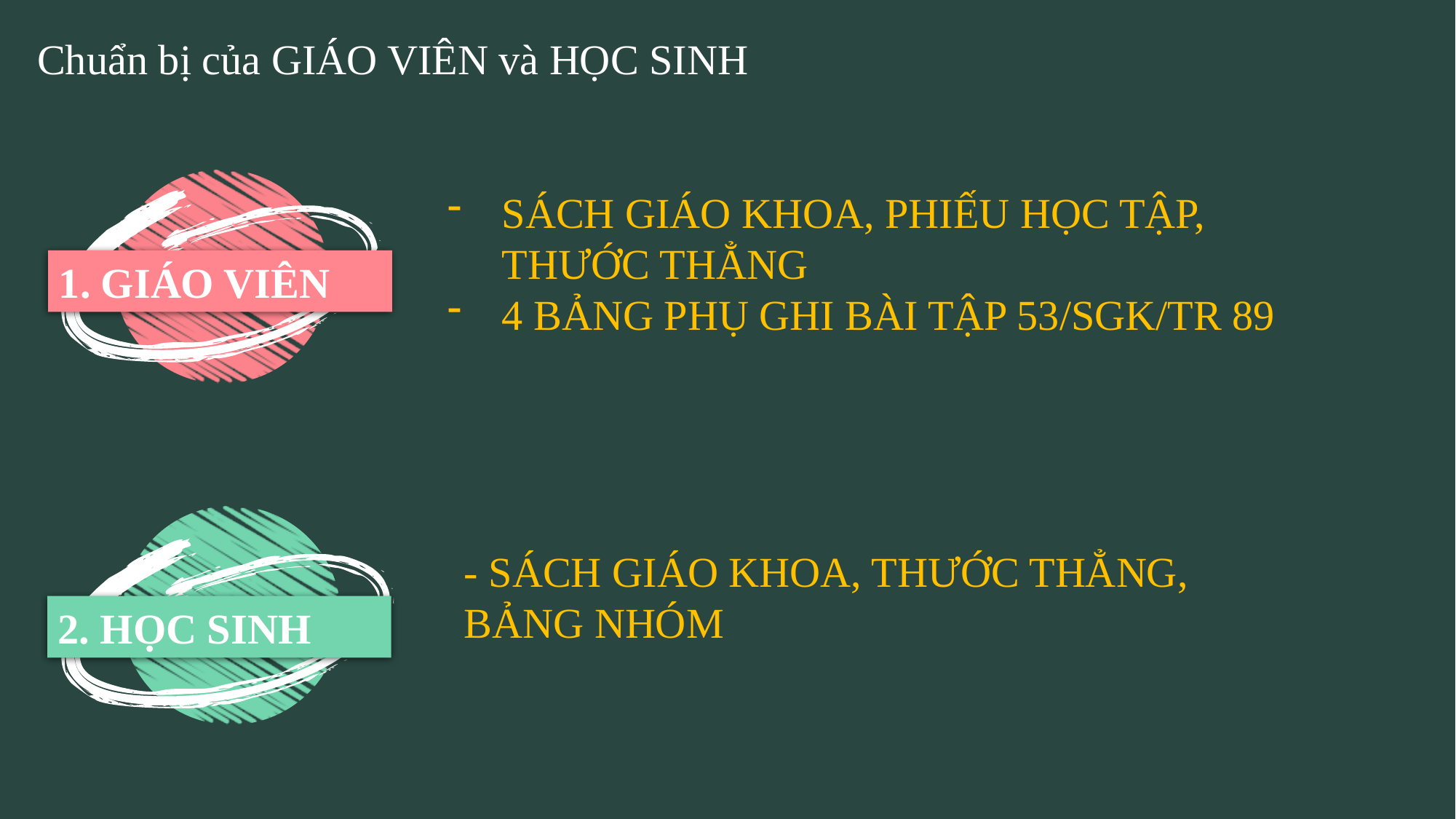

Chuẩn bị của GIÁO VIÊN và HỌC SINH

SÁCH GIÁO KHOA, PHIẾU HỌC TẬP, THƯỚC THẲNG
4 BẢNG PHỤ GHI BÀI TẬP 53/SGK/TR 89

1. GIÁO VIÊN

- SÁCH GIÁO KHOA, THƯỚC THẲNG, BẢNG NHÓM
2. HỌC SINH